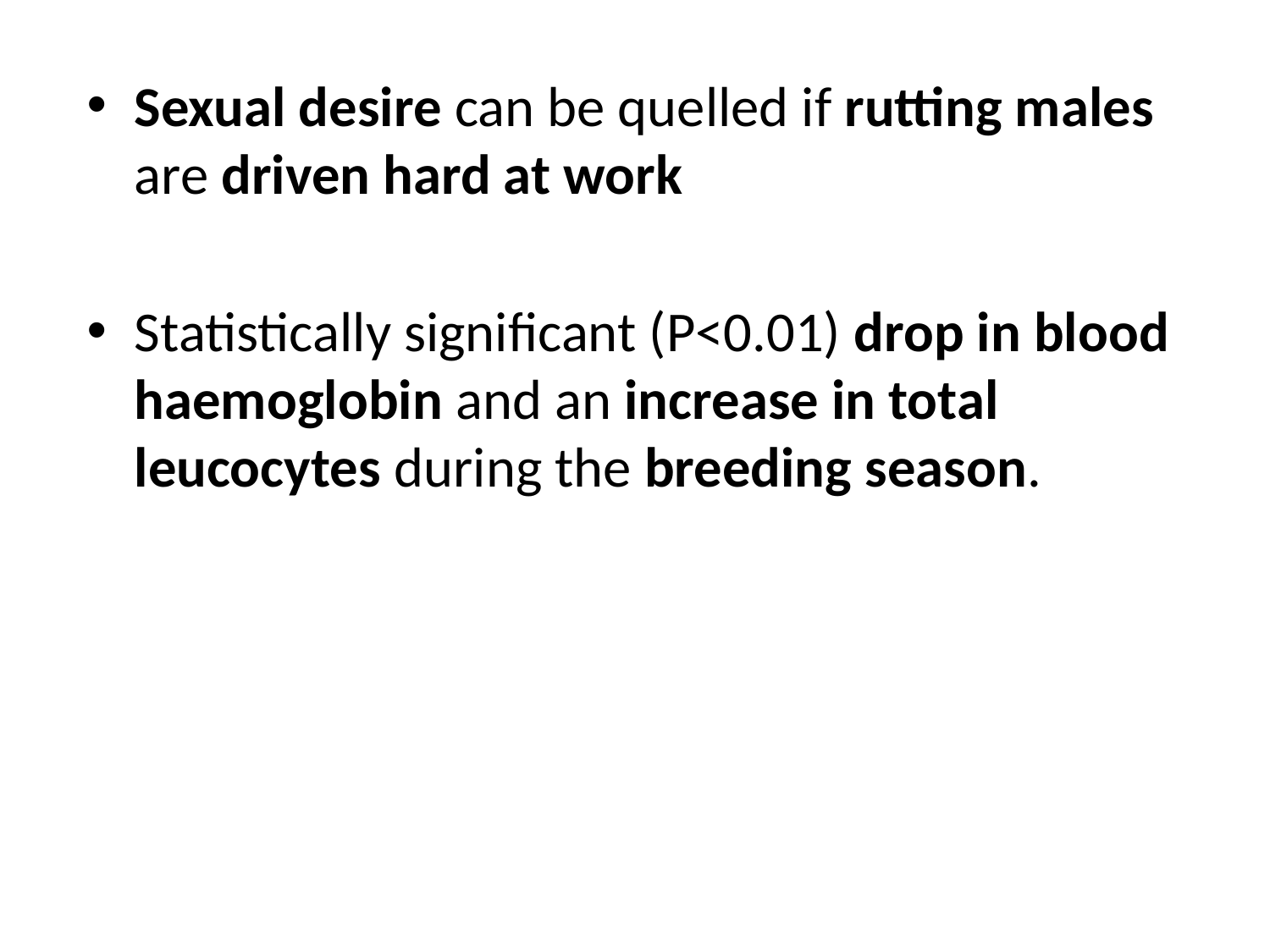

Sexual desire can be quelled if rutting males are driven hard at work

Statistically significant (P<0.01) drop in blood haemoglobin and an increase in total leucocytes during the breeding season.